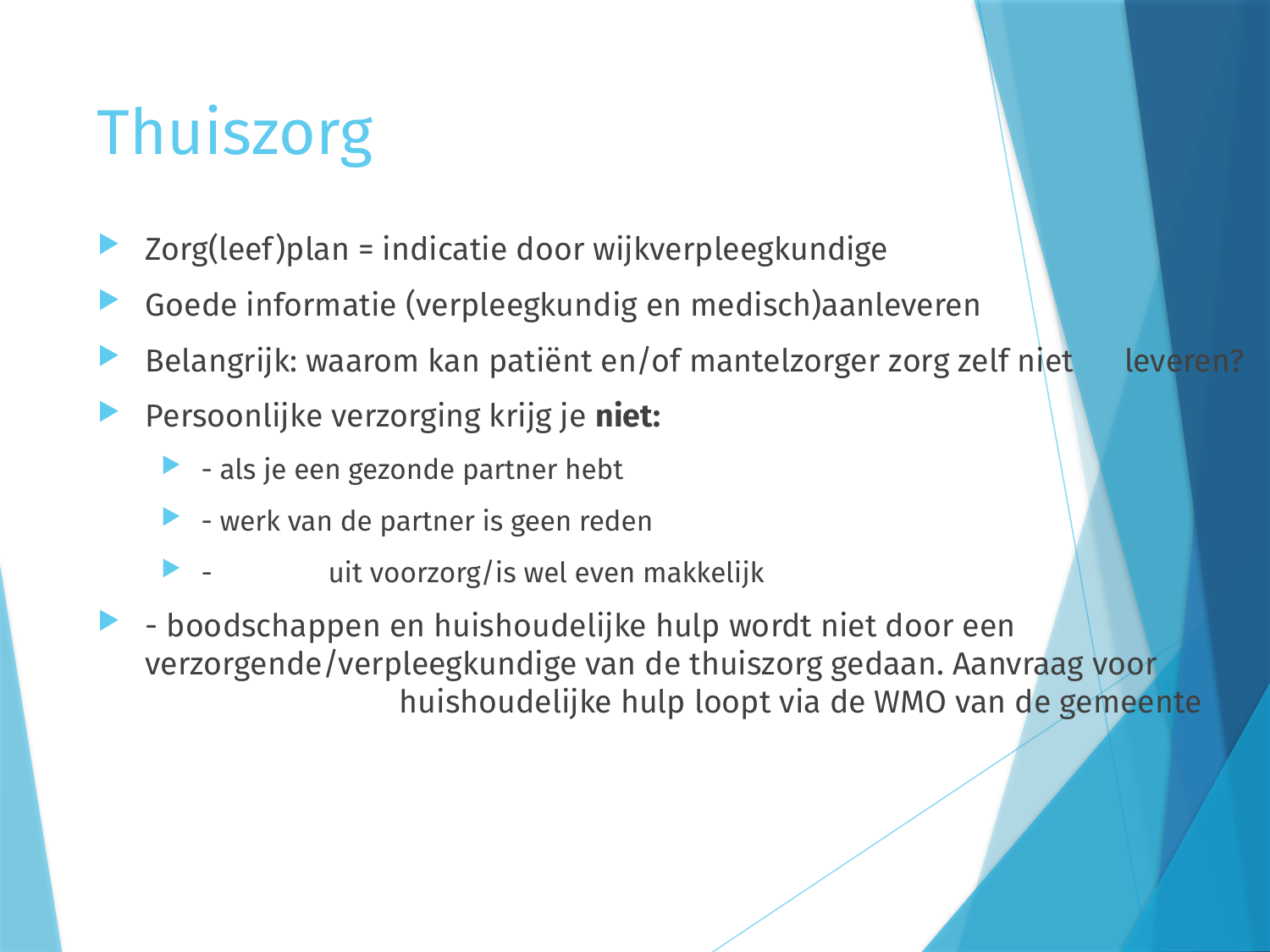

# Thuiszorg
Zorg(leef)plan = indicatie door wijkverpleegkundige
Goede informatie (verpleegkundig en medisch)aanleveren
Belangrijk: waarom kan patiënt en/of mantelzorger zorg zelf niet      leveren?
Persoonlijke verzorging krijg je niet:
- als je een gezonde partner hebt
- werk van de partner is geen reden
-	uit voorzorg/is wel even makkelijk
- boodschappen en huishoudelijke hulp wordt niet door een 	verzorgende/verpleegkundige van de thuiszorg gedaan. Aanvraag voor 		huishoudelijke hulp loopt via de WMO van de gemeente